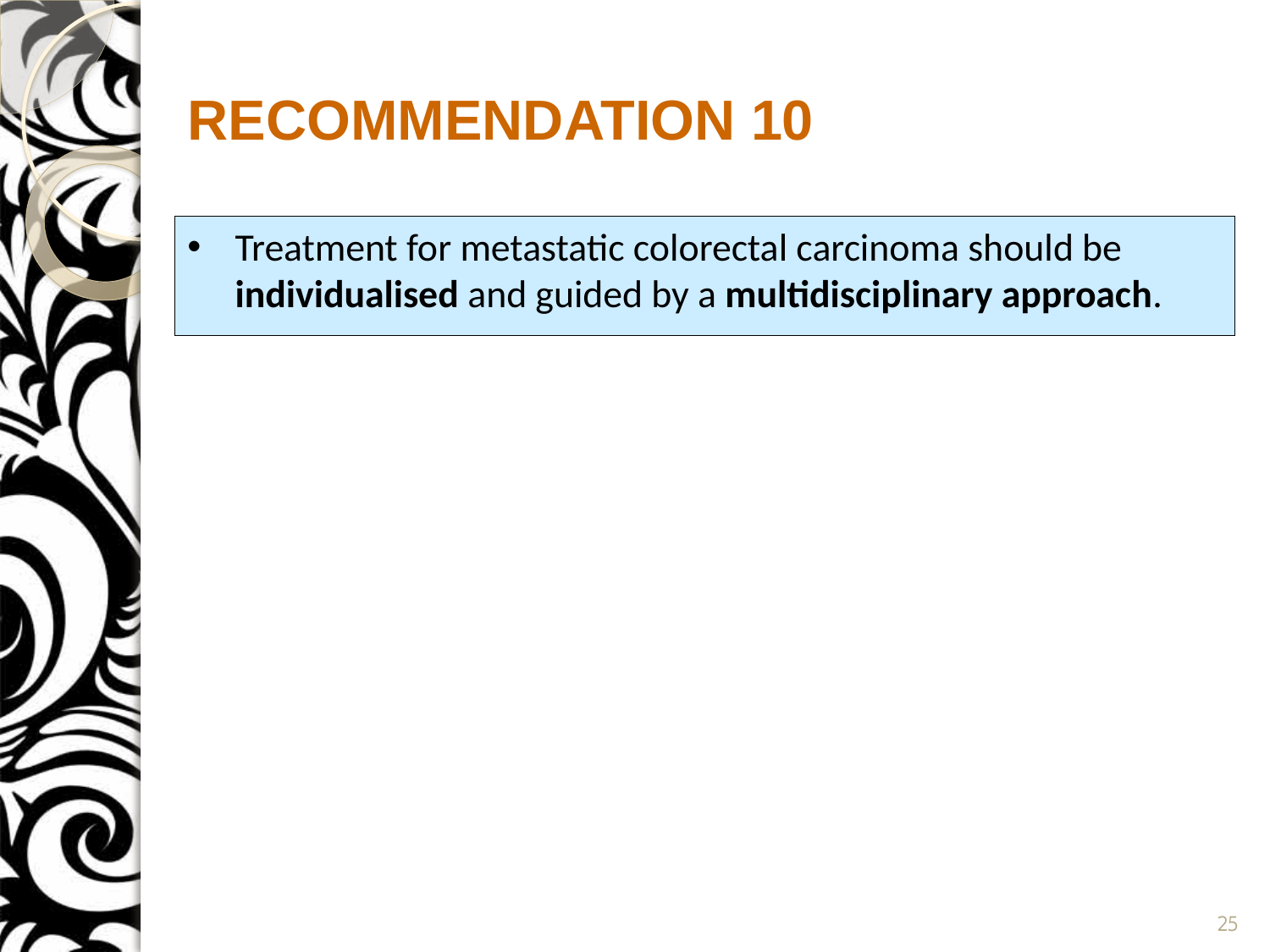

# RECOMMENDATION 10
Treatment for metastatic colorectal carcinoma should be individualised and guided by a multidisciplinary approach.
25